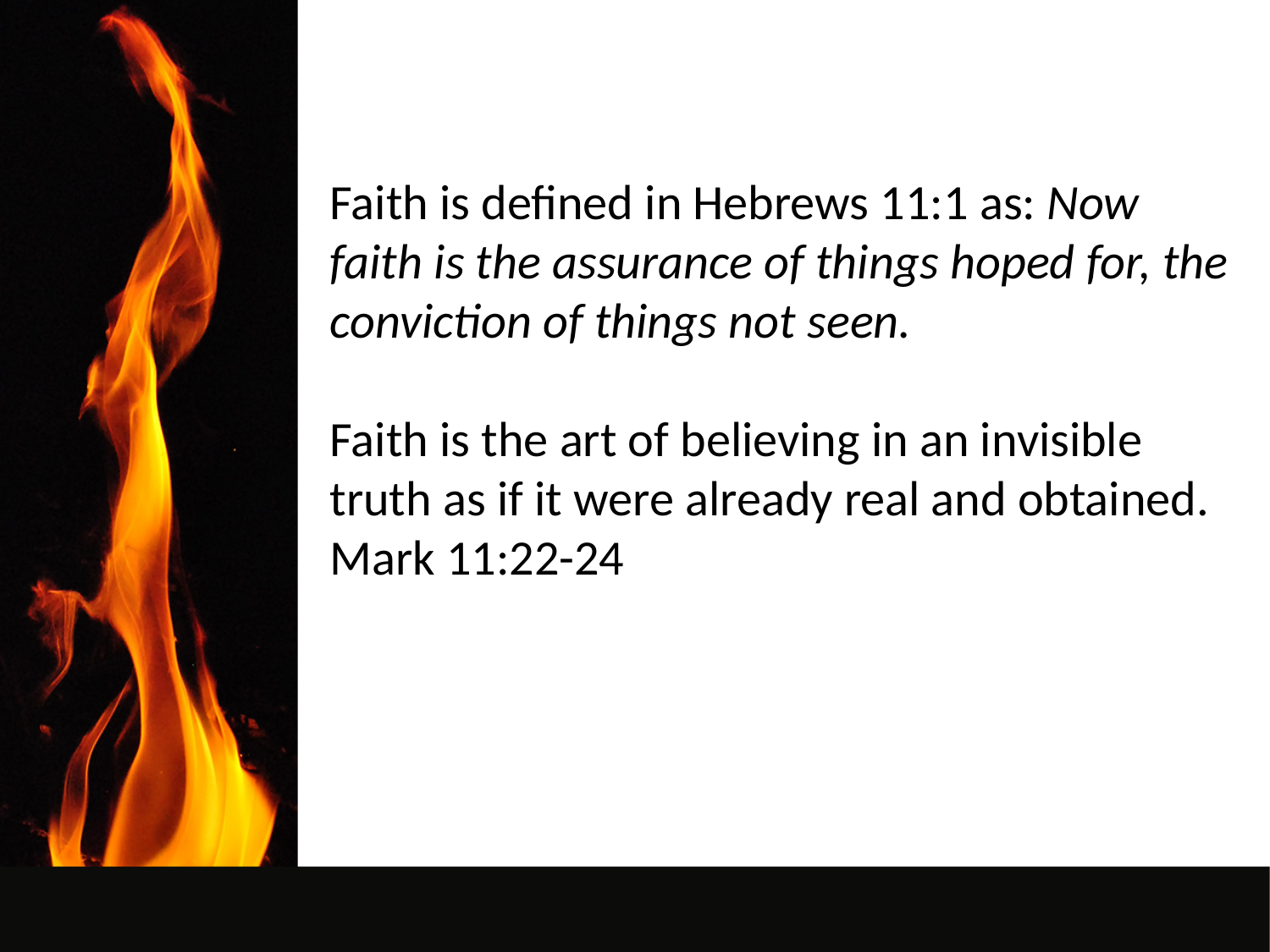

Faith is defined in Hebrews 11:1 as: Now faith is the assurance of things hoped for, the conviction of things not seen.
Faith is the art of believing in an invisible truth as if it were already real and obtained. Mark 11:22-24